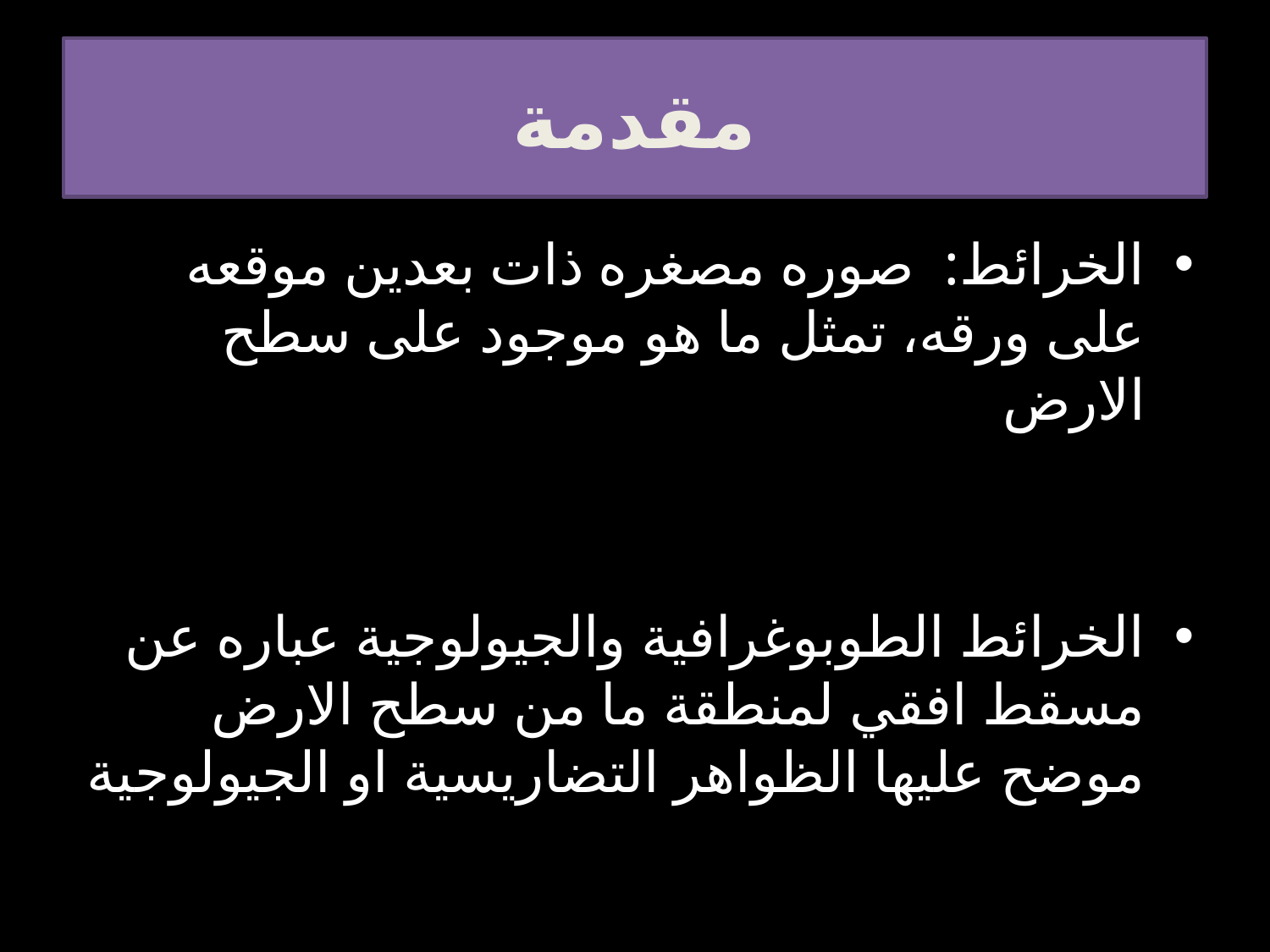

# مقدمة
الخرائط:  صوره مصغره ذات بعدين موقعه على ورقه، تمثل ما هو موجود على سطح الارض

الخرائط الطوبوغرافية والجيولوجية عباره عن مسقط افقي لمنطقة ما من سطح الارض موضح عليها الظواهر التضاريسية او الجيولوجية